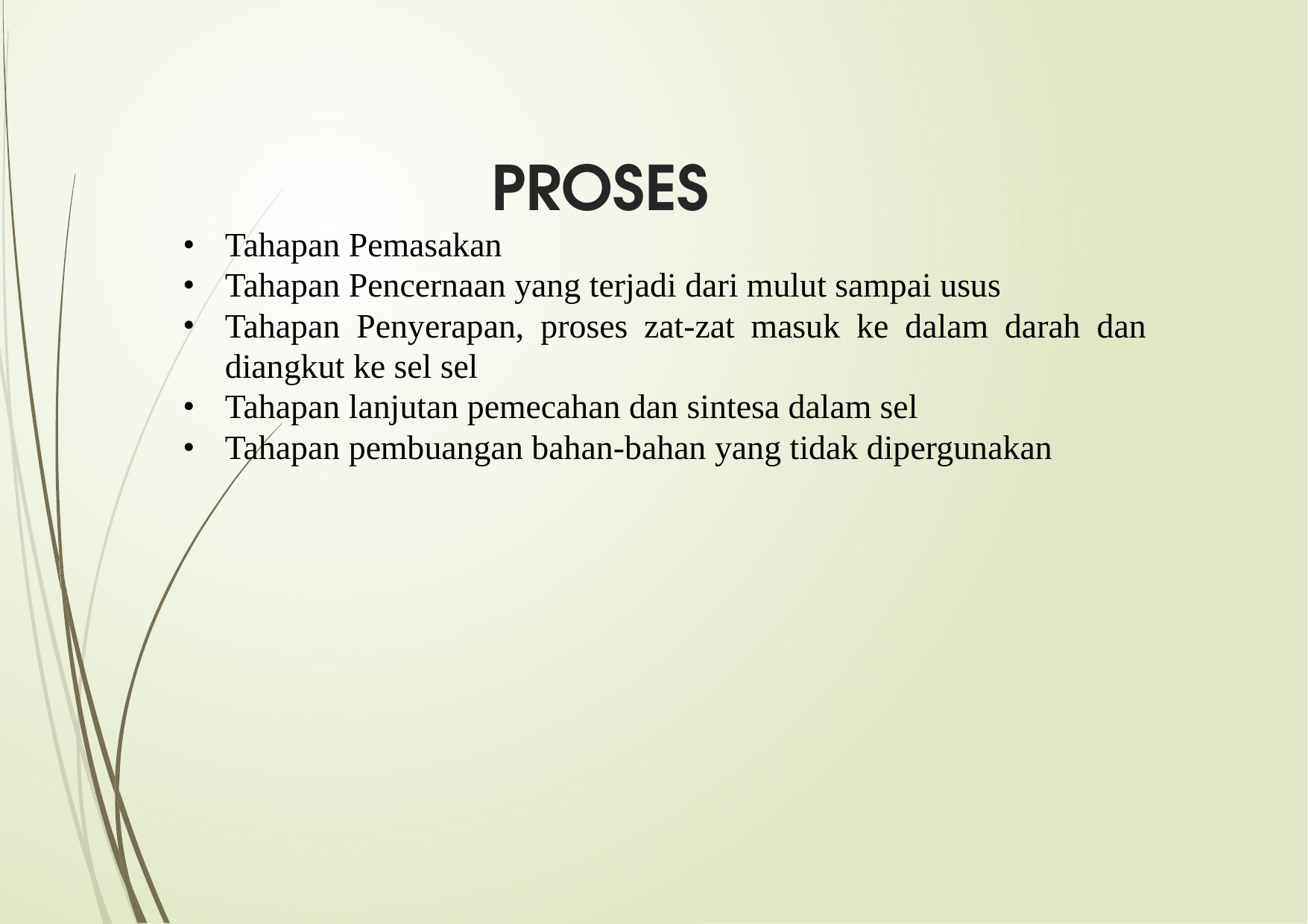

# PROSES
Tahapan Pemasakan
Tahapan Pencernaan yang terjadi dari mulut sampai usus
Tahapan Penyerapan, proses zat-zat masuk ke dalam darah dan diangkut ke sel sel
Tahapan lanjutan pemecahan dan sintesa dalam sel
Tahapan pembuangan bahan-bahan yang tidak dipergunakan